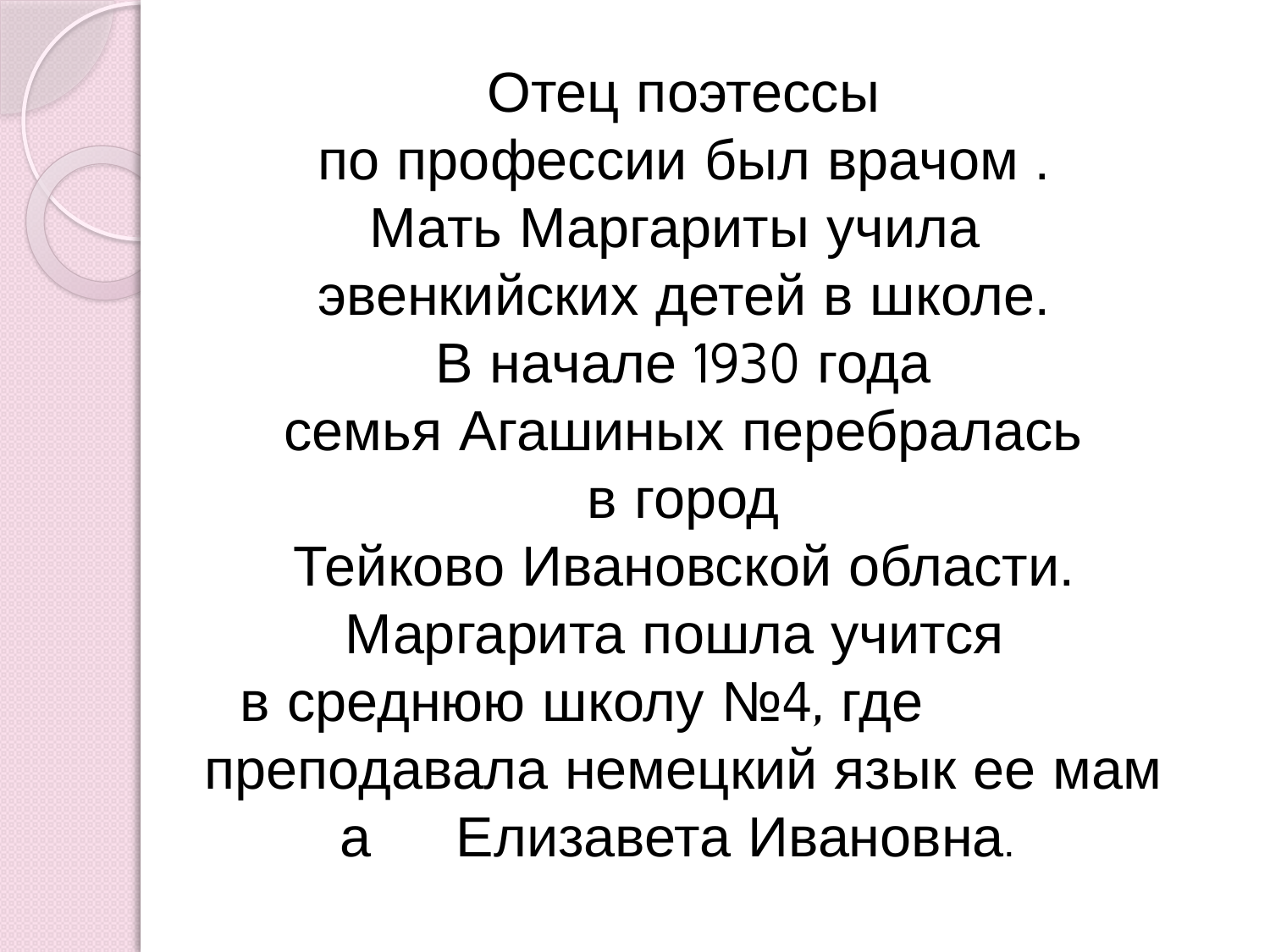

Отец поэтессы по профессии был врачом . Мать Маргариты учила  эвенкийских детей в школе. В начале 1930 года
 семья Агашиных перебралась
в город Тейково Ивановской области.
Маргарита пошла учится
в среднюю школу №4, где             преподавала немецкий язык ее мама     Елизавета Ивановна.